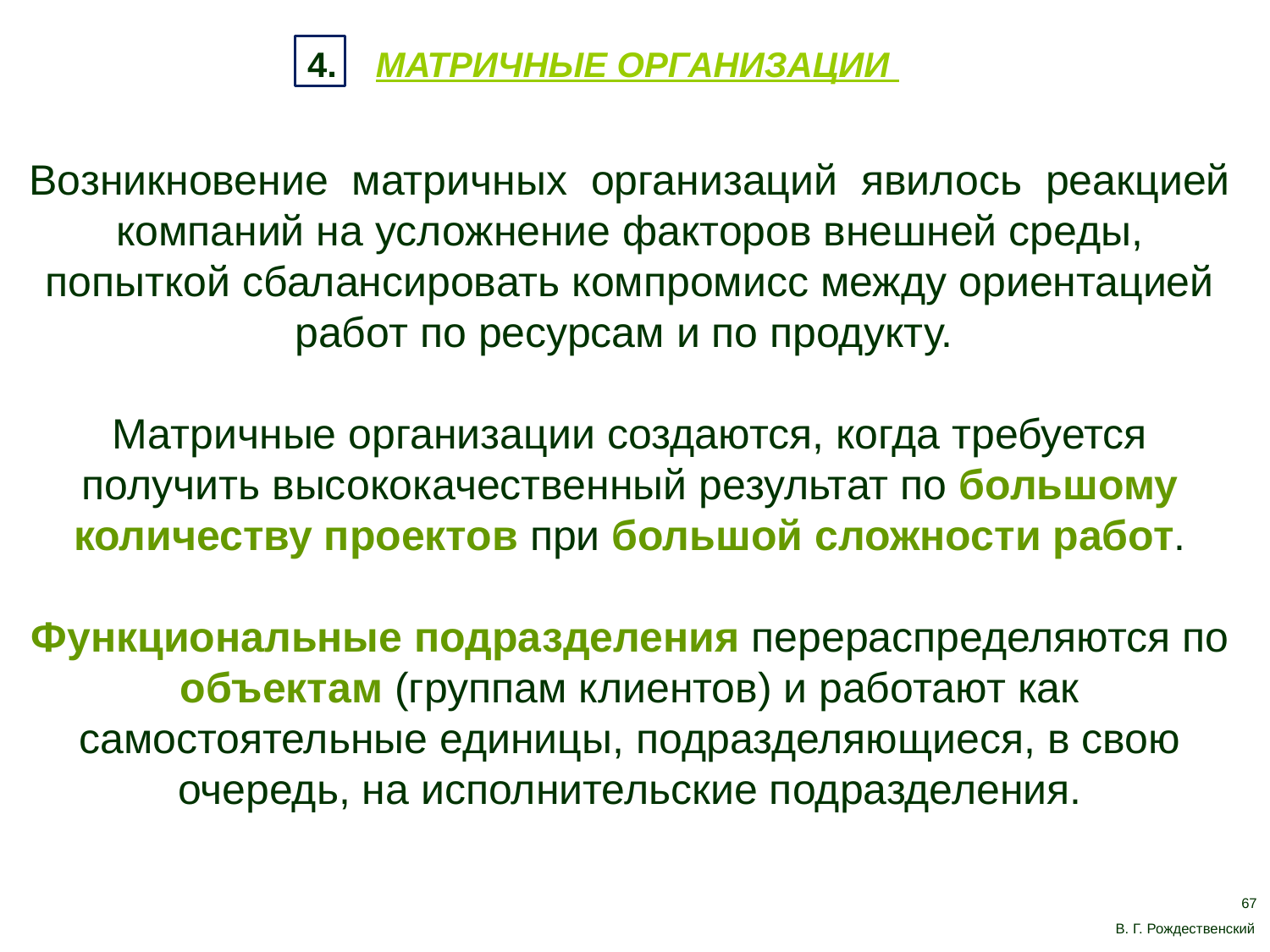

4.    МАТРИЧНЫЕ ОРГАНИЗАЦИИ

Возникновение  матричных  организаций  явилось  реакцией компаний на усложнение факторов внешней среды, попыткой сбалансировать компромисс между ориентацией работ по ресурсам и по продукту.

Матричные организации создаются, когда требуется получить высококачественный результат по большому количеству проектов при большой сложности работ.

Функциональные подразделения перераспределяются по объектам (группам клиентов) и работают как самостоятельные единицы, подразделяющиеся, в свою очередь, на исполнительские подразделения.
67
В. Г. Рождественский